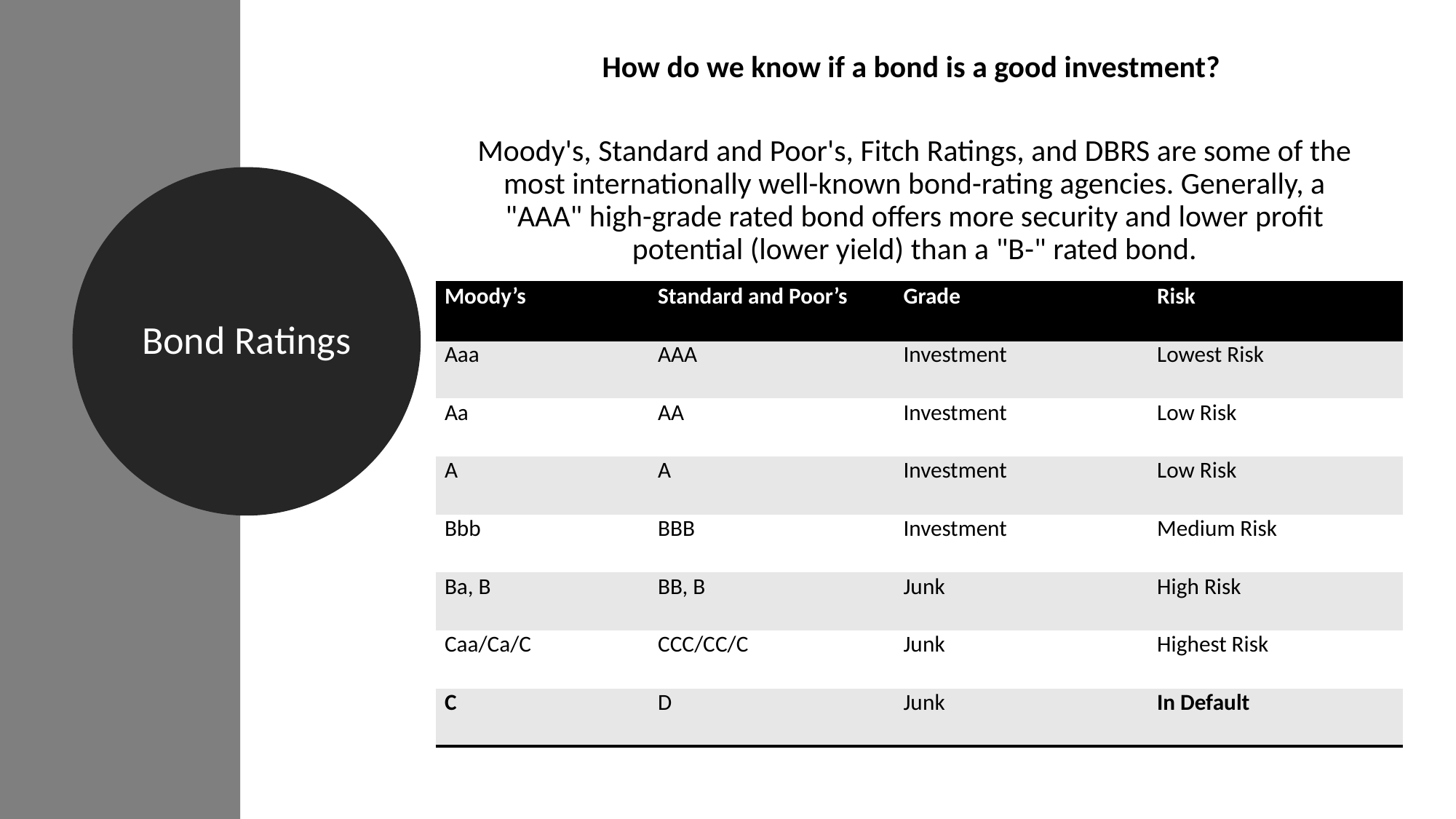

How do we know if a bond is a good investment?

Moody's, Standard and Poor's, Fitch Ratings, and DBRS are some of the most internationally well-known bond-rating agencies. Generally, a "AAA" high-grade rated bond offers more security and lower profit potential (lower yield) than a "B-" rated bond.
Bond Ratings
| Moody’s | Standard and Poor’s | Grade | Risk |
| --- | --- | --- | --- |
| Aaa | AAA | Investment | Lowest Risk |
| Aa | AA | Investment | Low Risk |
| A | A | Investment | Low Risk |
| Bbb | BBB | Investment | Medium Risk |
| Ba, B | BB, B | Junk | High Risk |
| Caa/Ca/C | CCC/CC/C | Junk | Highest Risk |
| C | D | Junk | In Default |